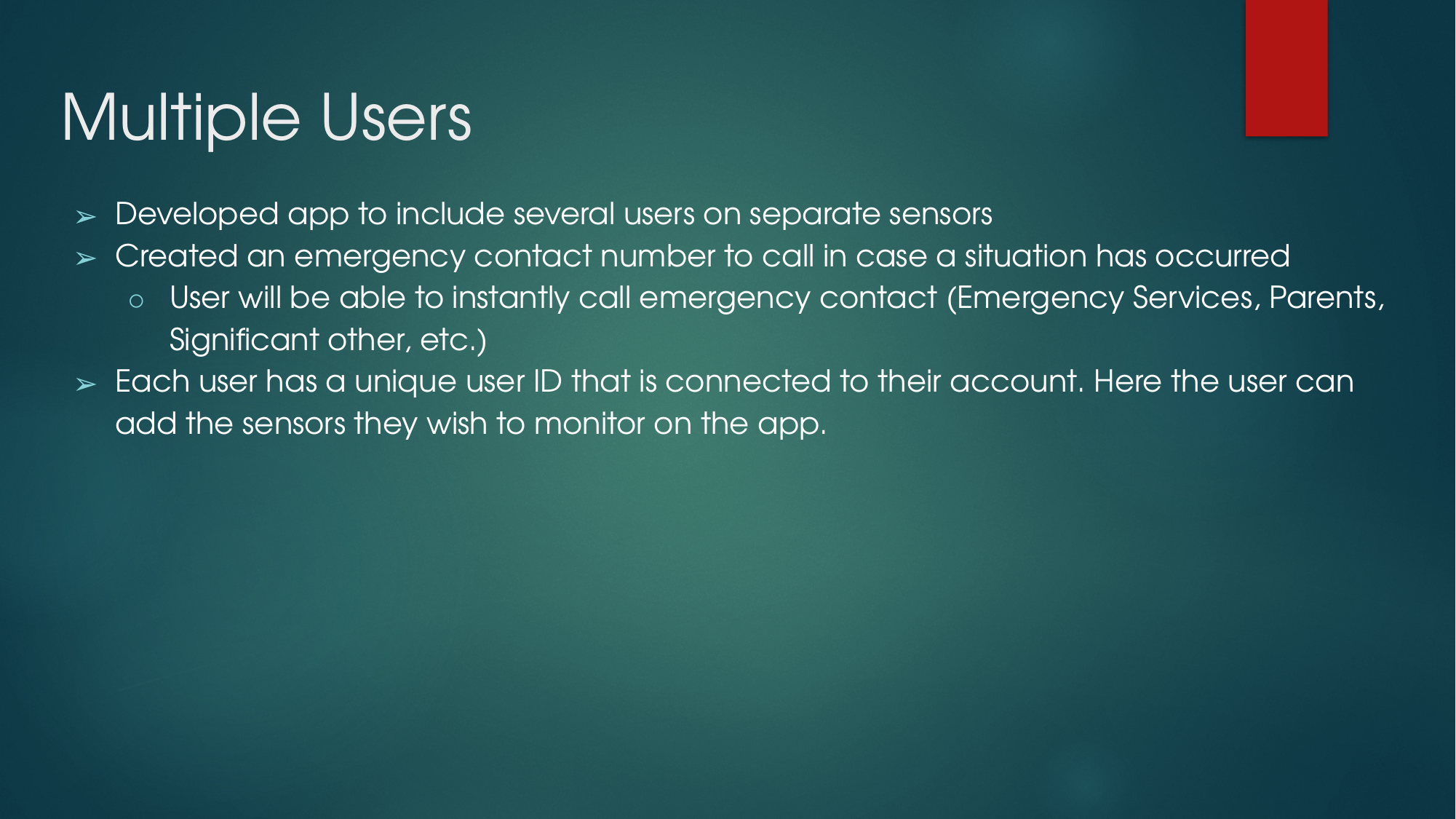

# Multiple Users
Developed app to include several users on separate sensors
Created an emergency contact number to call in case a situation has occurred
User will be able to instantly call emergency contact (Emergency Services, Parents, Significant other, etc.)
Each user has a unique user ID that is connected to their account. Here the user can add the sensors they wish to monitor on the app.